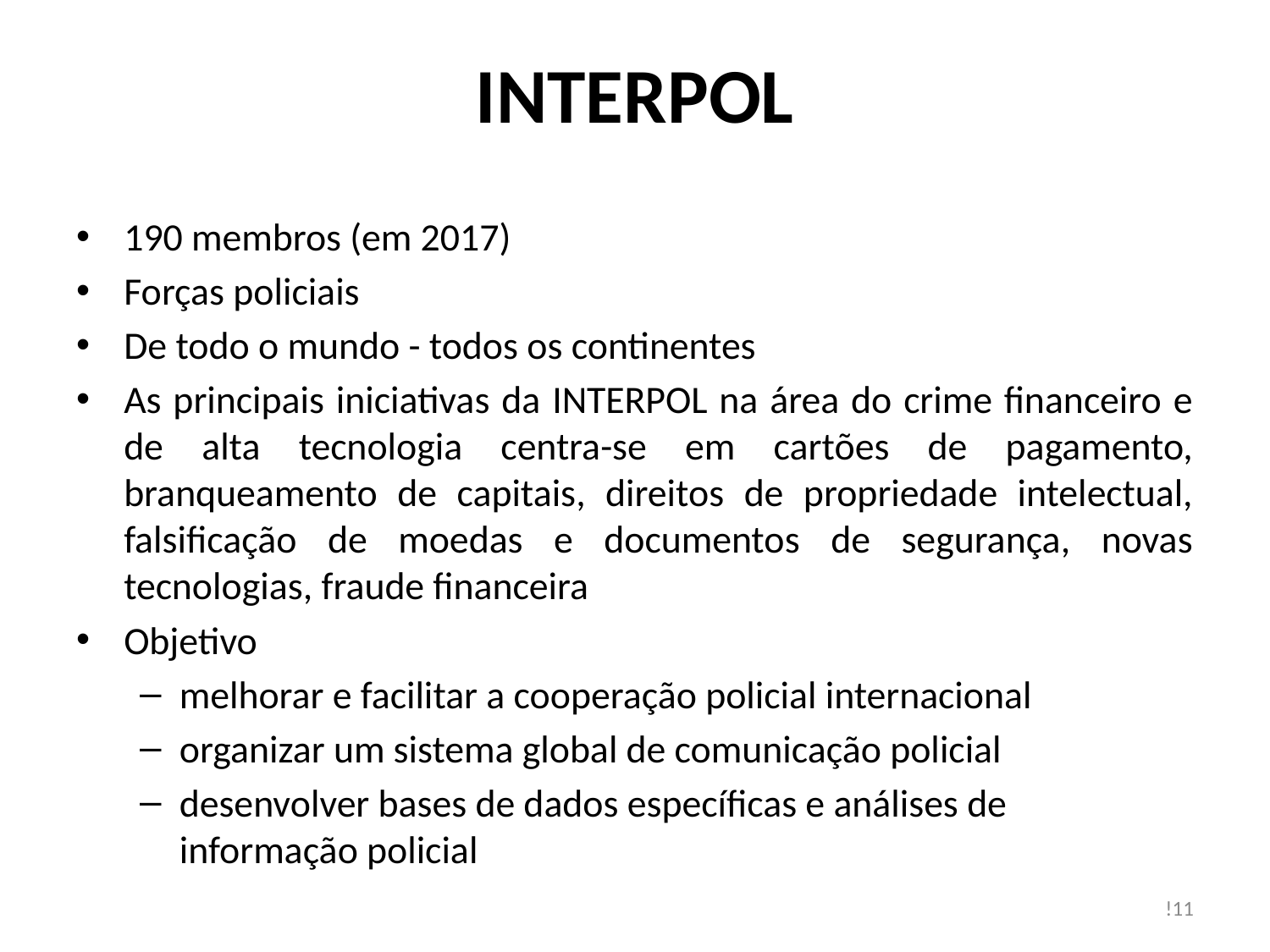

# INTERPOL
190 membros (em 2017)
Forças policiais
De todo o mundo - todos os continentes
As principais iniciativas da INTERPOL na área do crime financeiro e de alta tecnologia centra-se em cartões de pagamento, branqueamento de capitais, direitos de propriedade intelectual, falsificação de moedas e documentos de segurança, novas tecnologias, fraude financeira
Objetivo
melhorar e facilitar a cooperação policial internacional
organizar um sistema global de comunicação policial
desenvolver bases de dados específicas e análises de informação policial
!11